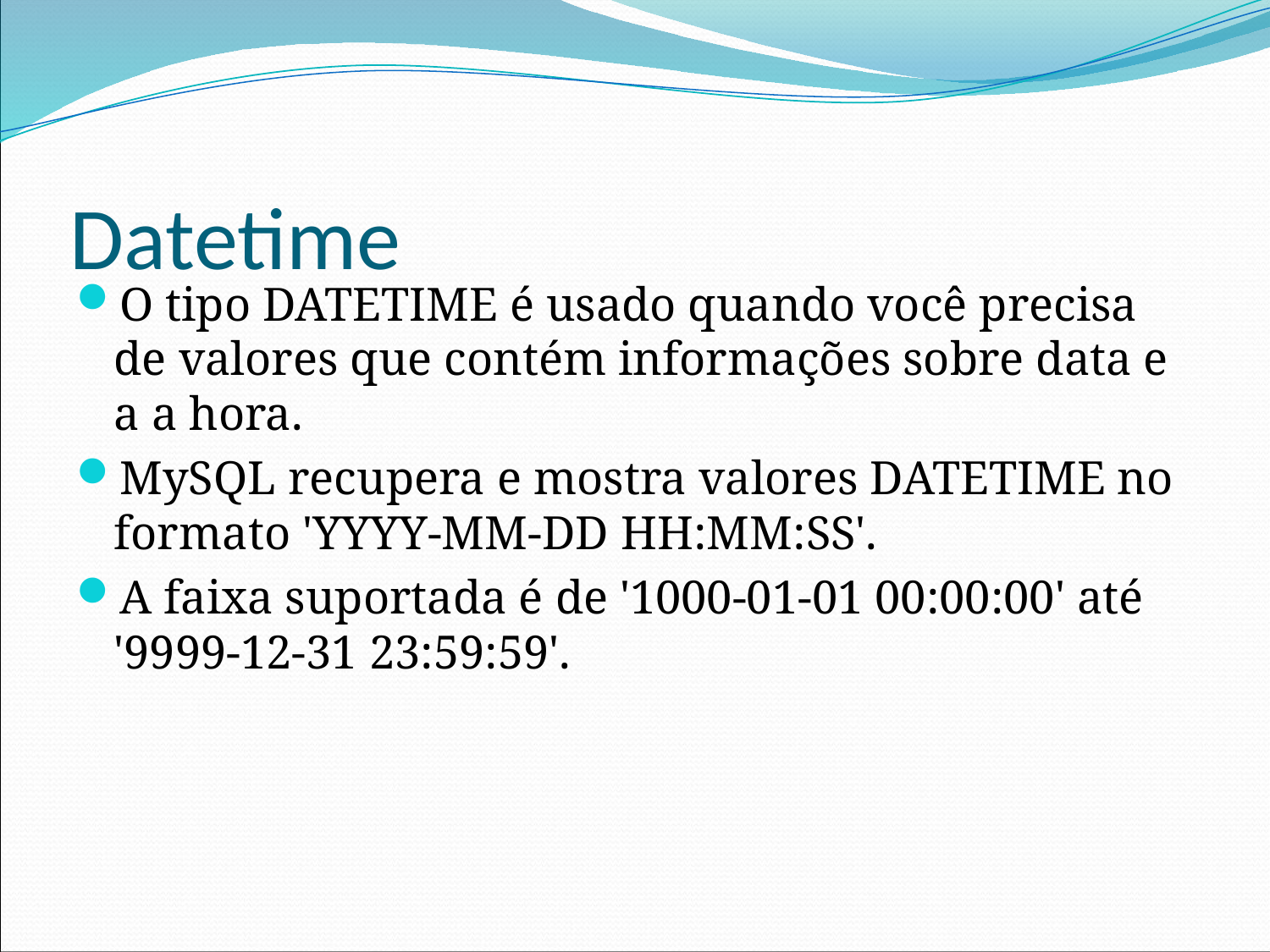

# Datetime
O tipo DATETIME é usado quando você precisa de valores que contém informações sobre data e a a hora.
MySQL recupera e mostra valores DATETIME no formato 'YYYY-MM-DD HH:MM:SS'.
A faixa suportada é de '1000-01-01 00:00:00' até '9999-12-31 23:59:59'.